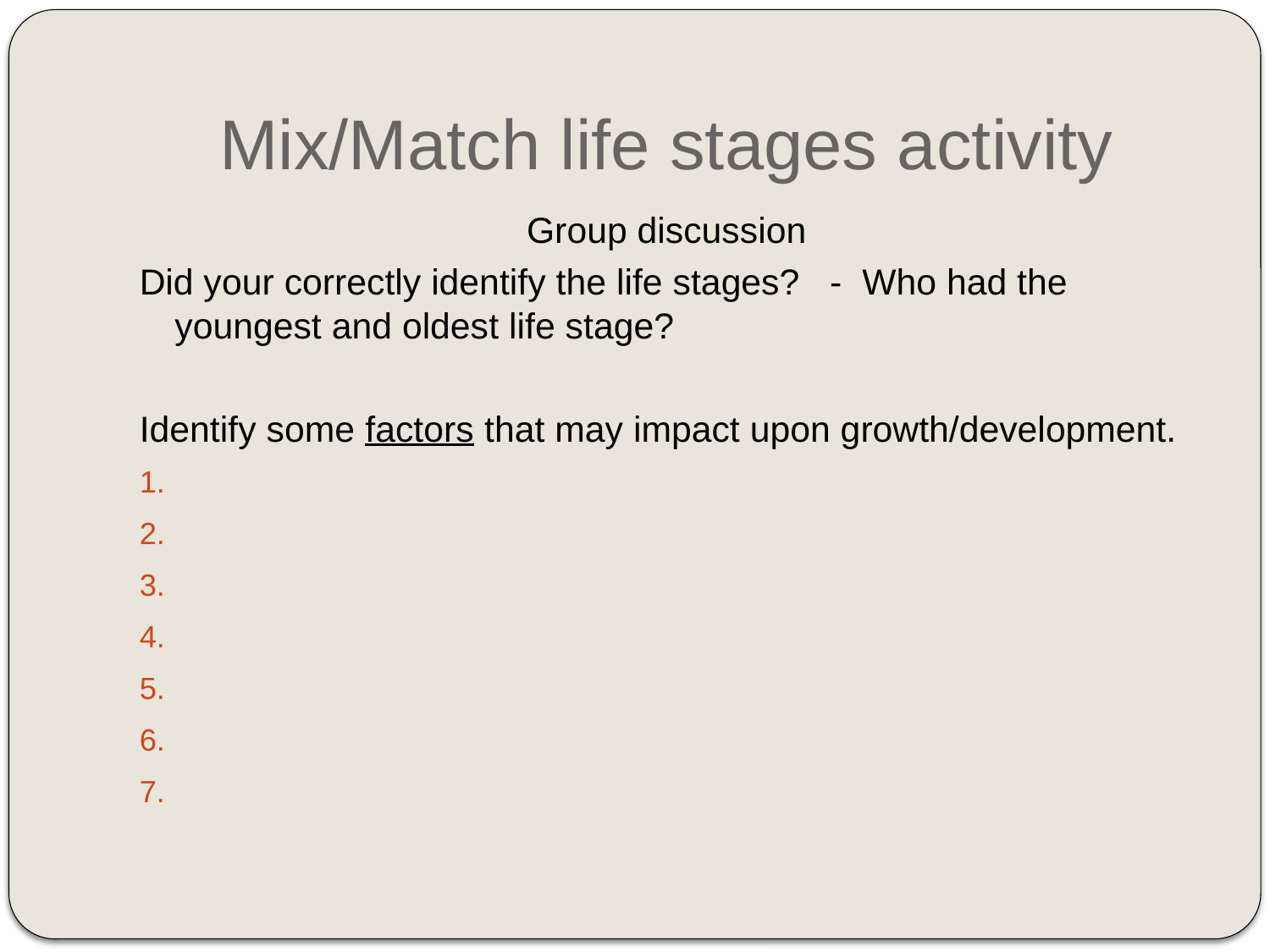

# Mix/Match life stages activity
Group discussion
Did your correctly identify the life stages?   -  Who had the youngest and oldest life stage?

Identify some factors that may impact upon growth/development.